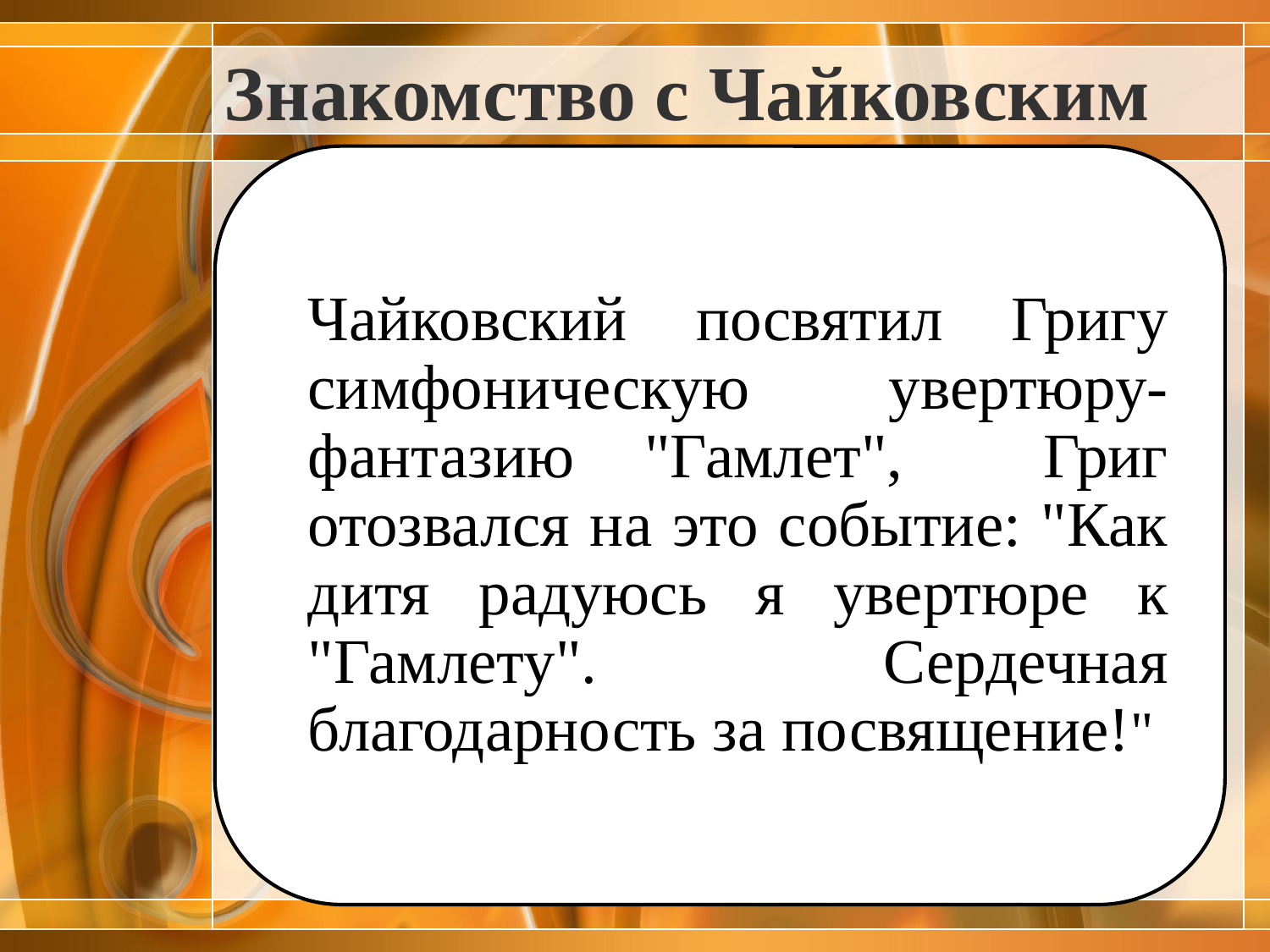

# Знакомство с Чайковским
Чайковский посвятил Григу симфоническую увертюру-фантазию "Гамлет",  Григ отозвался на это событие: "Как дитя радуюсь я увертюре к "Гамлету". Сердечная благодарность за посвящение!"